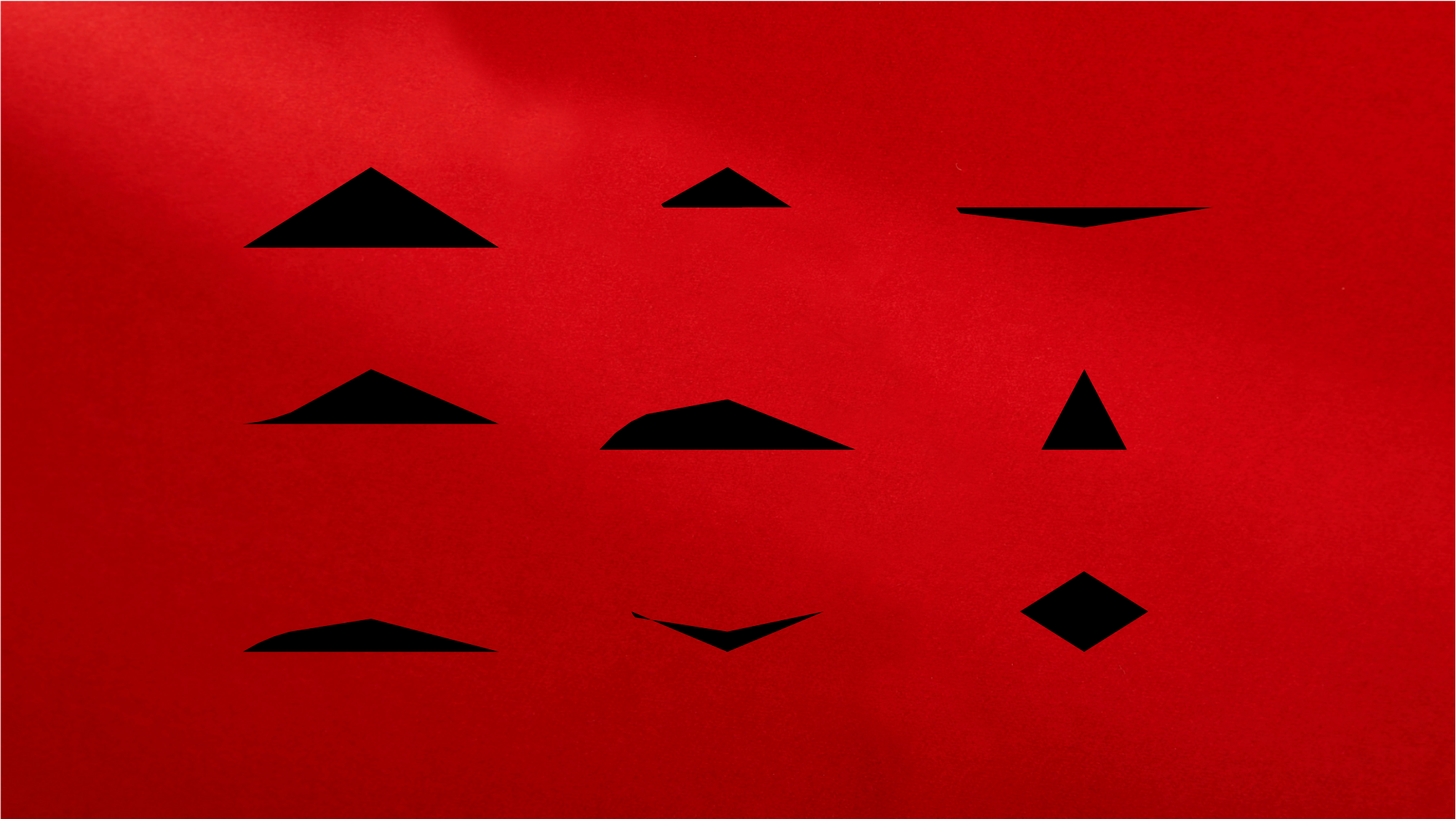

▲
▲
▲
▲
▲
▲
▲
◆
◆